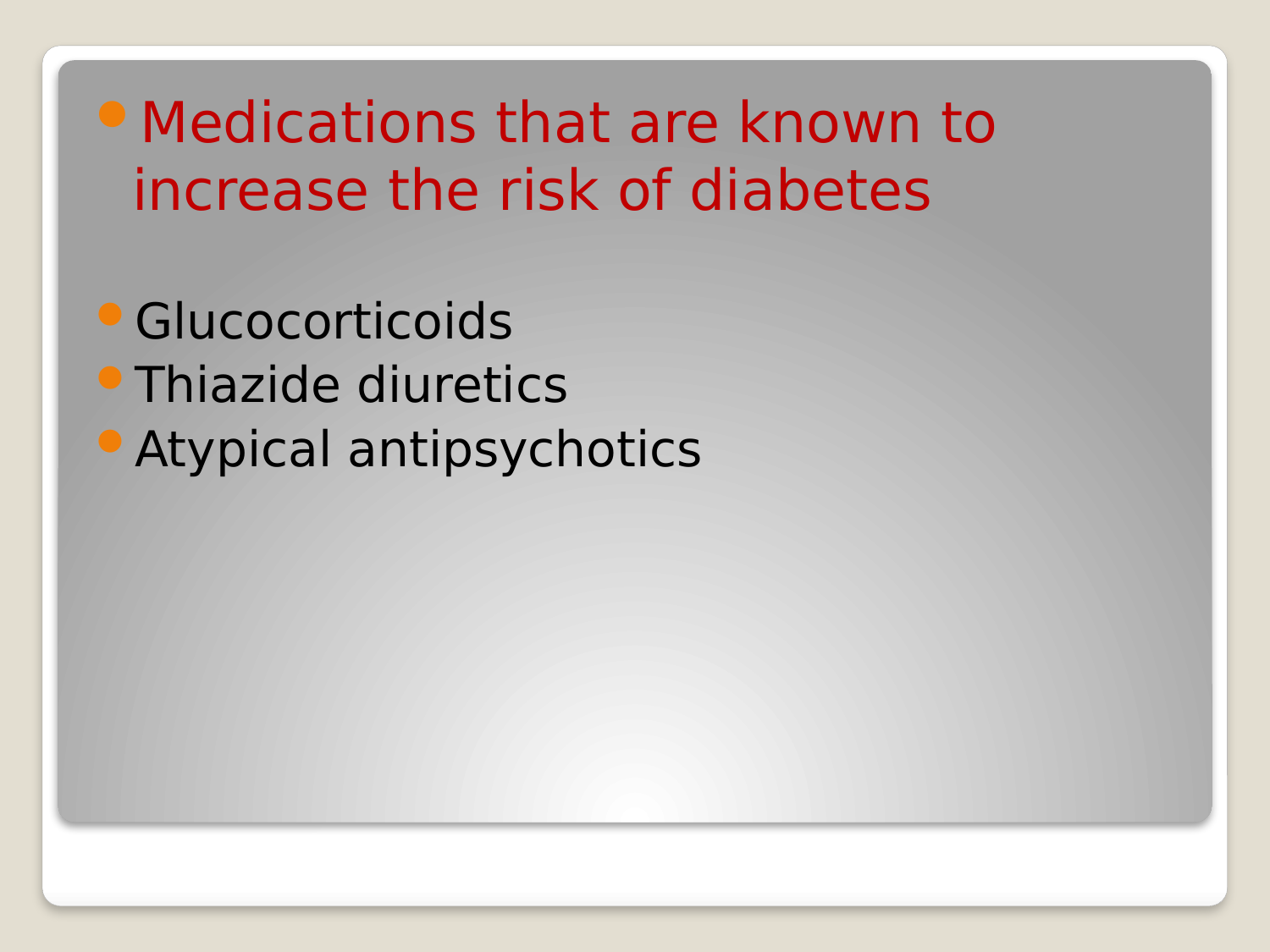

Medications that are known to increase the risk of diabetes

Glucocorticoids
Thiazide diuretics
Atypical antipsychotics

#